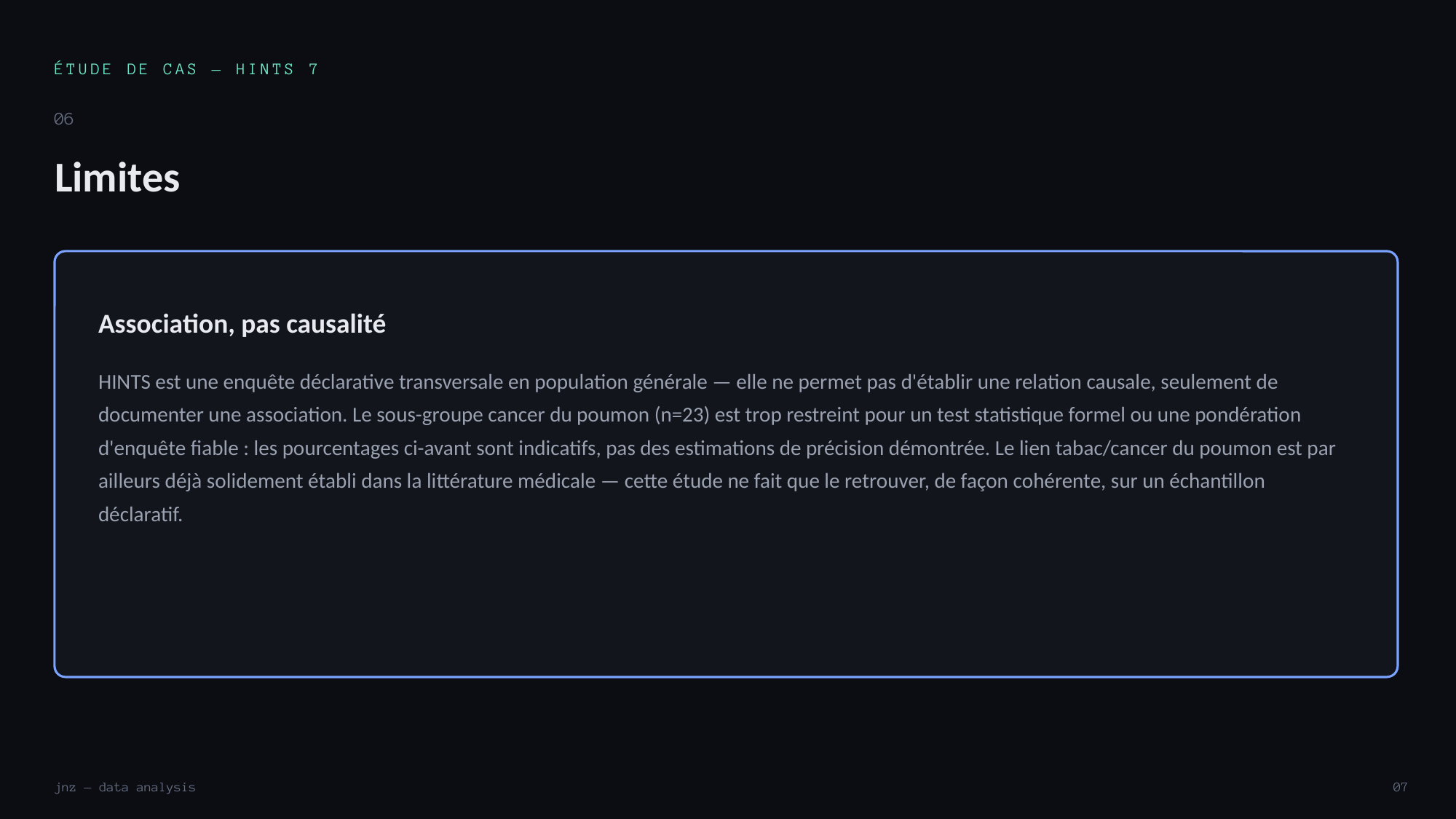

ÉTUDE DE CAS — HINTS 7
06
Limites

Association, pas causalité
HINTS est une enquête déclarative transversale en population générale — elle ne permet pas d'établir une relation causale, seulement de documenter une association. Le sous-groupe cancer du poumon (n=23) est trop restreint pour un test statistique formel ou une pondération d'enquête fiable : les pourcentages ci-avant sont indicatifs, pas des estimations de précision démontrée. Le lien tabac/cancer du poumon est par ailleurs déjà solidement établi dans la littérature médicale — cette étude ne fait que le retrouver, de façon cohérente, sur un échantillon déclaratif.
jnz — data analysis
07